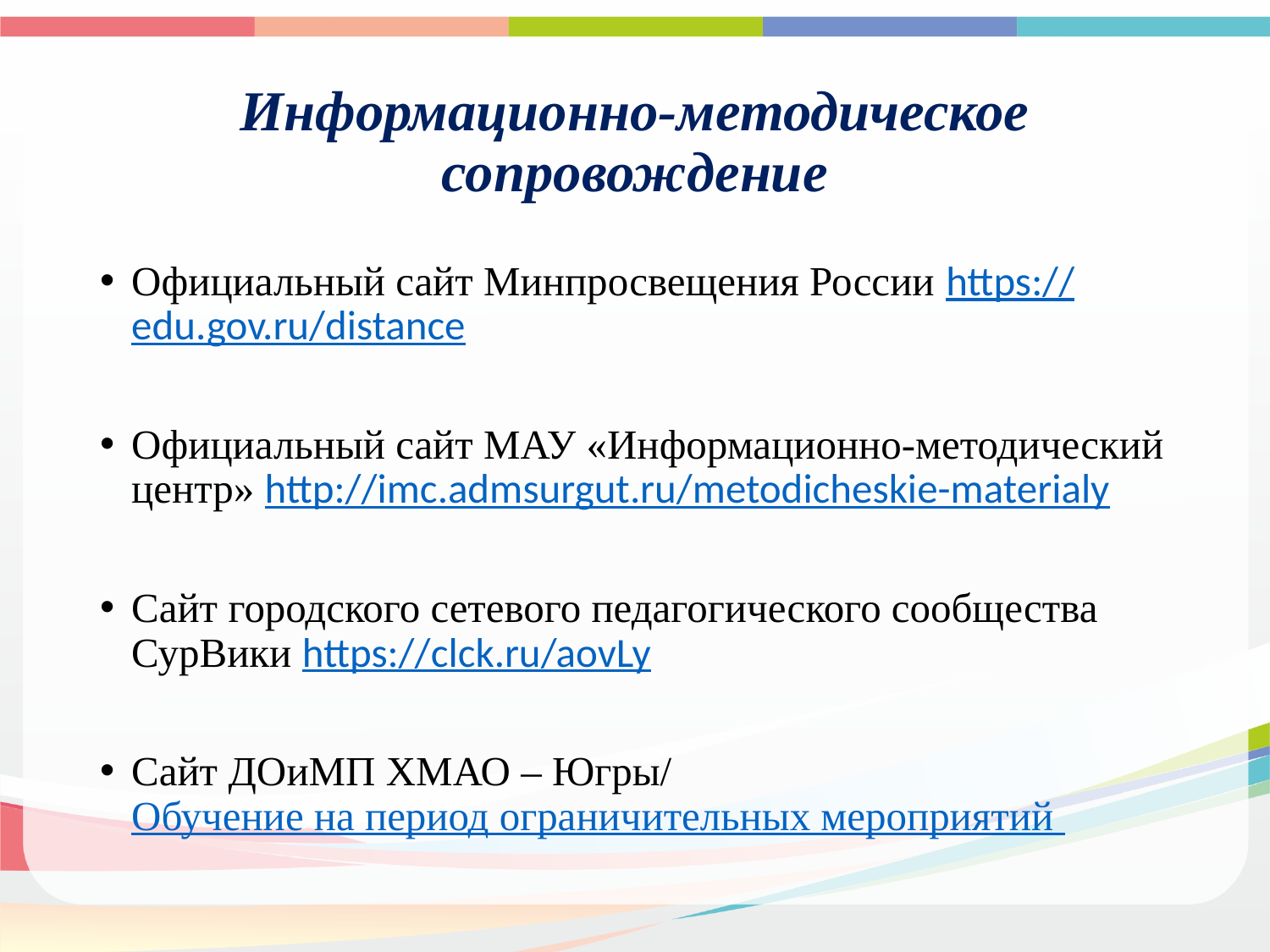

# Информационно-методическое сопровождение
Официальный сайт Минпросвещения России https://edu.gov.ru/distance

Официальный сайт МАУ «Информационно-методический центр» http://imc.admsurgut.ru/metodicheskie-materialy

Сайт городского сетевого педагогического сообщества СурВики https://clck.ru/aovLy

Сайт ДОиМП ХМАО – Югры/Обучение на период ограничительных мероприятий